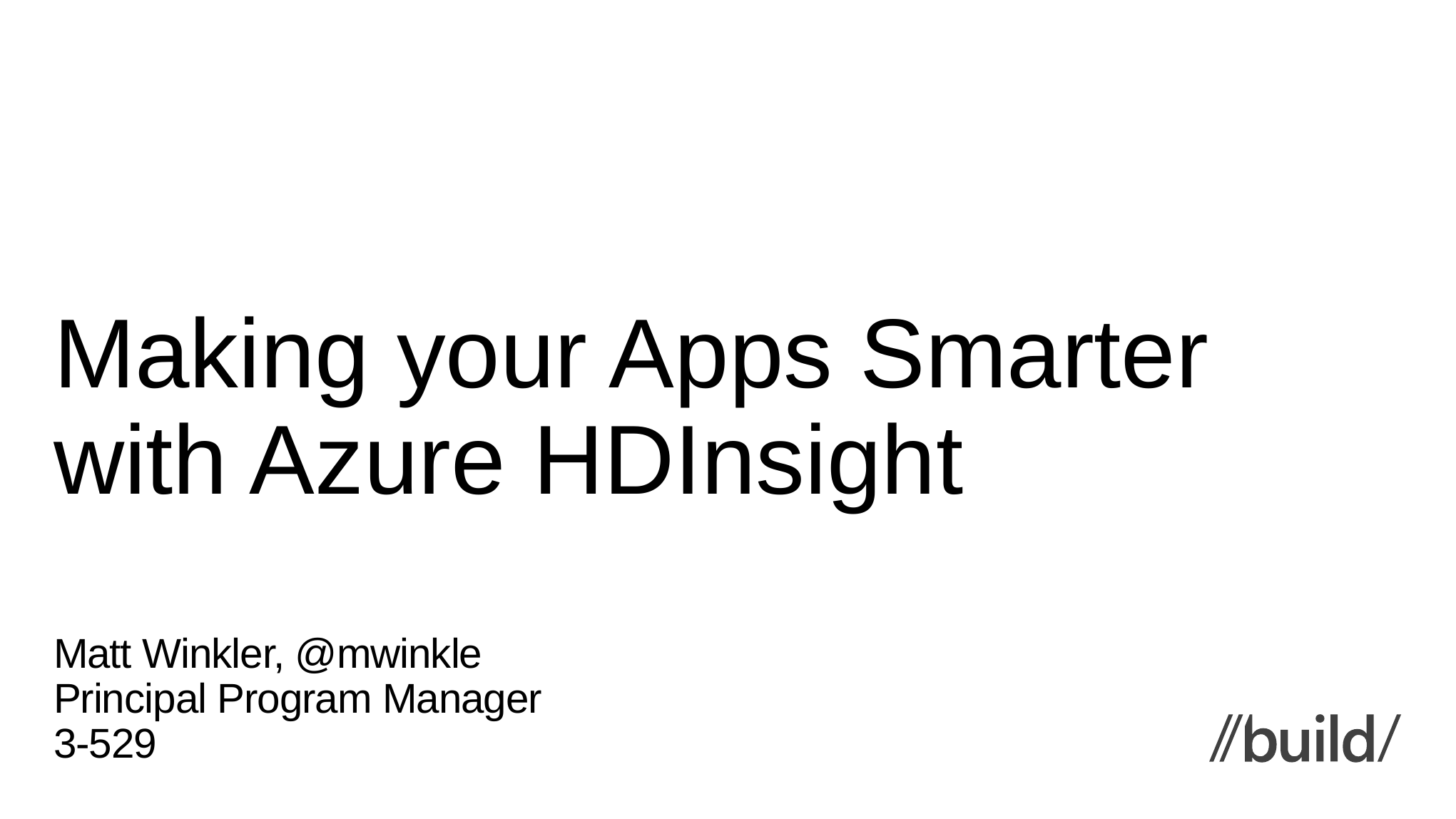

# Making your Apps Smarter with Azure HDInsight
Matt Winkler, @mwinkle
Principal Program Manager
3-529